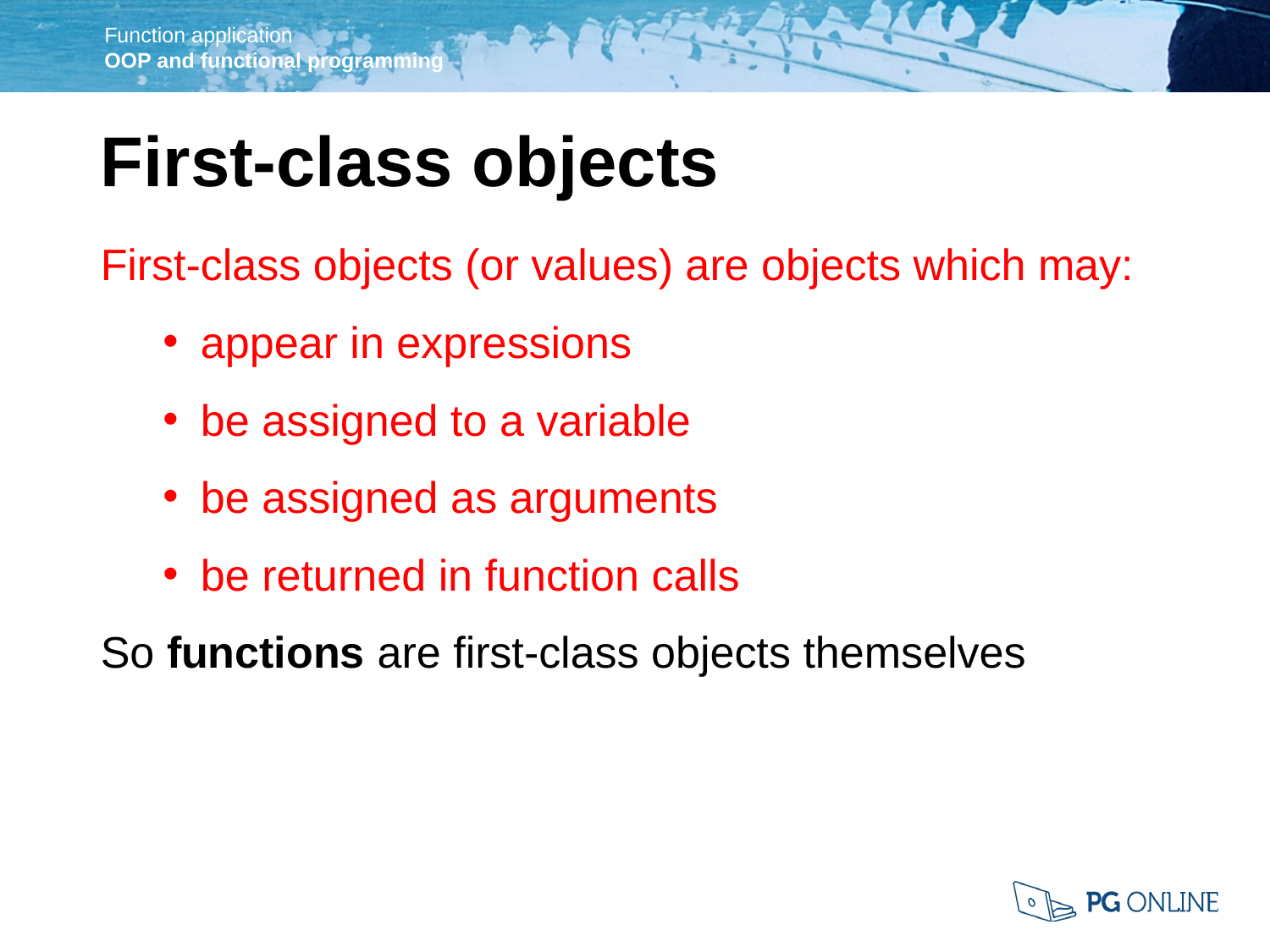

First-class objects
First-class objects (or values) are objects which may:
appear in expressions
be assigned to a variable
be assigned as arguments
be returned in function calls
So functions are first-class objects themselves